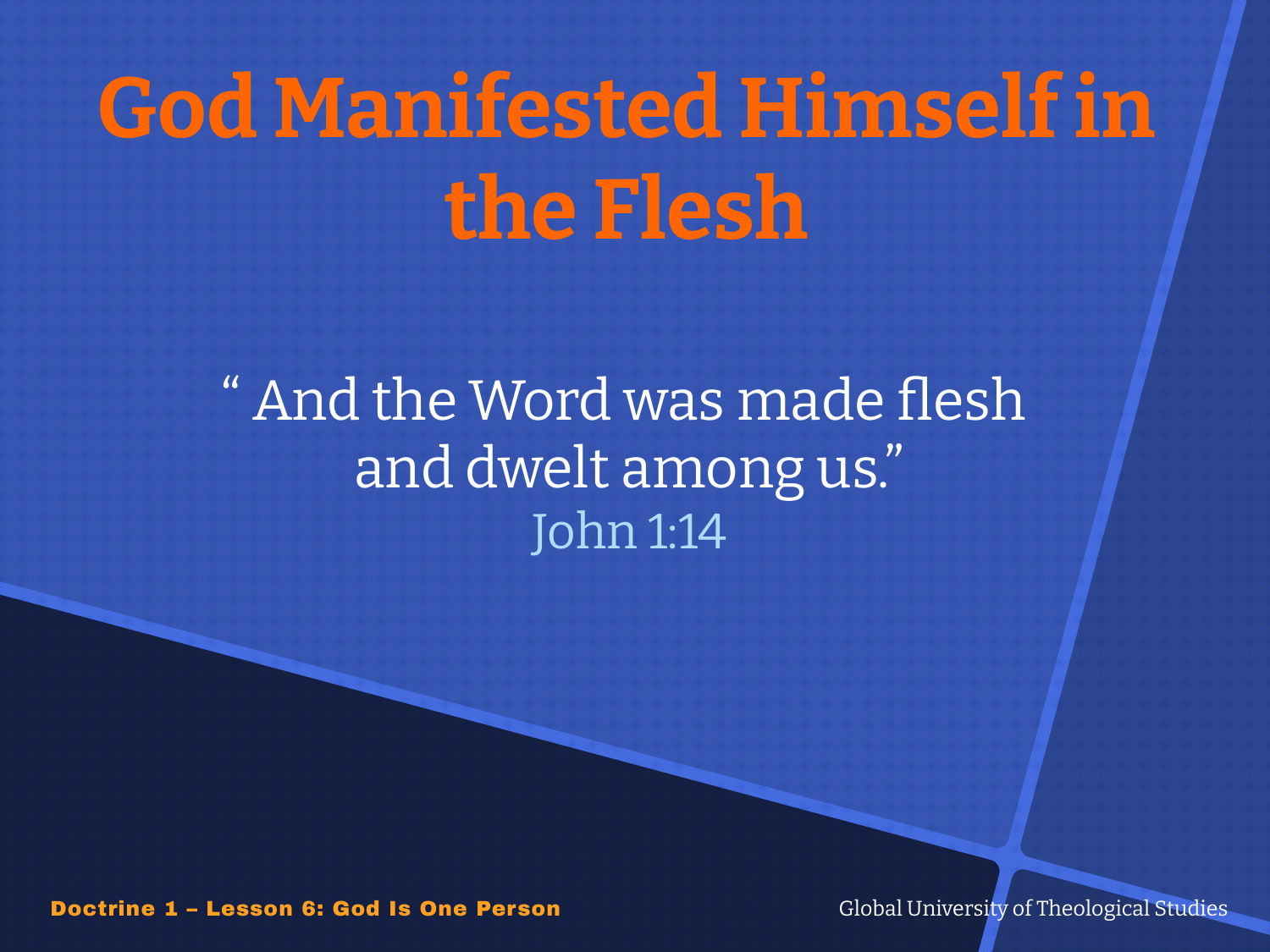

God Manifested Himself in the Flesh
“ And the Word was made flesh
and dwelt among us.”
John 1:14
Doctrine 1 – Lesson 6: God Is One Person                                   Global University of Theological Studies